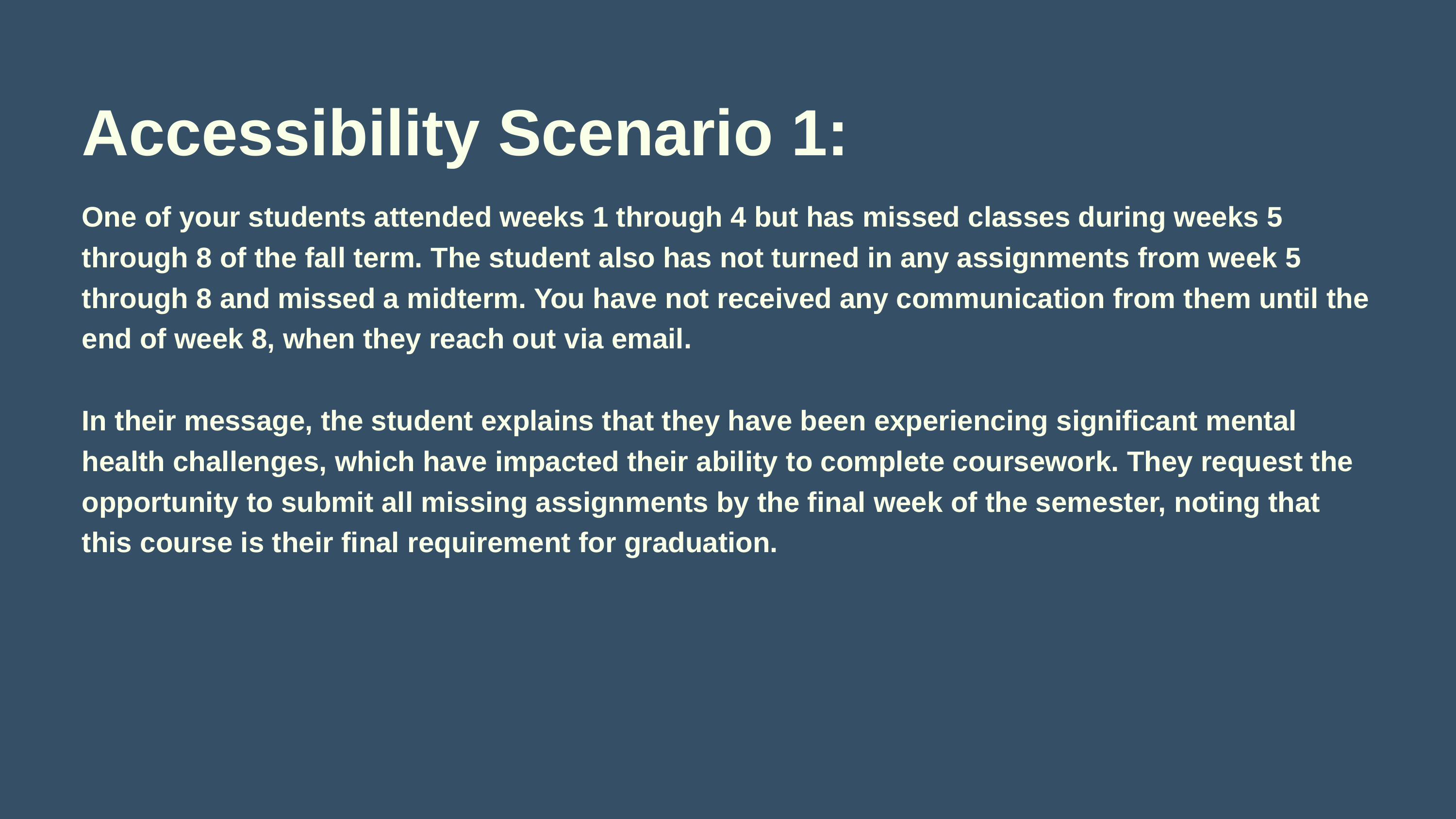

Accessibility Scenario 1:
One of your students attended weeks 1 through 4 but has missed classes during weeks 5 through 8 of the fall term. The student also has not turned in any assignments from week 5 through 8 and missed a midterm. You have not received any communication from them until the end of week 8, when they reach out via email.

In their message, the student explains that they have been experiencing significant mental health challenges, which have impacted their ability to complete coursework. They request the opportunity to submit all missing assignments by the final week of the semester, noting that this course is their final requirement for graduation.